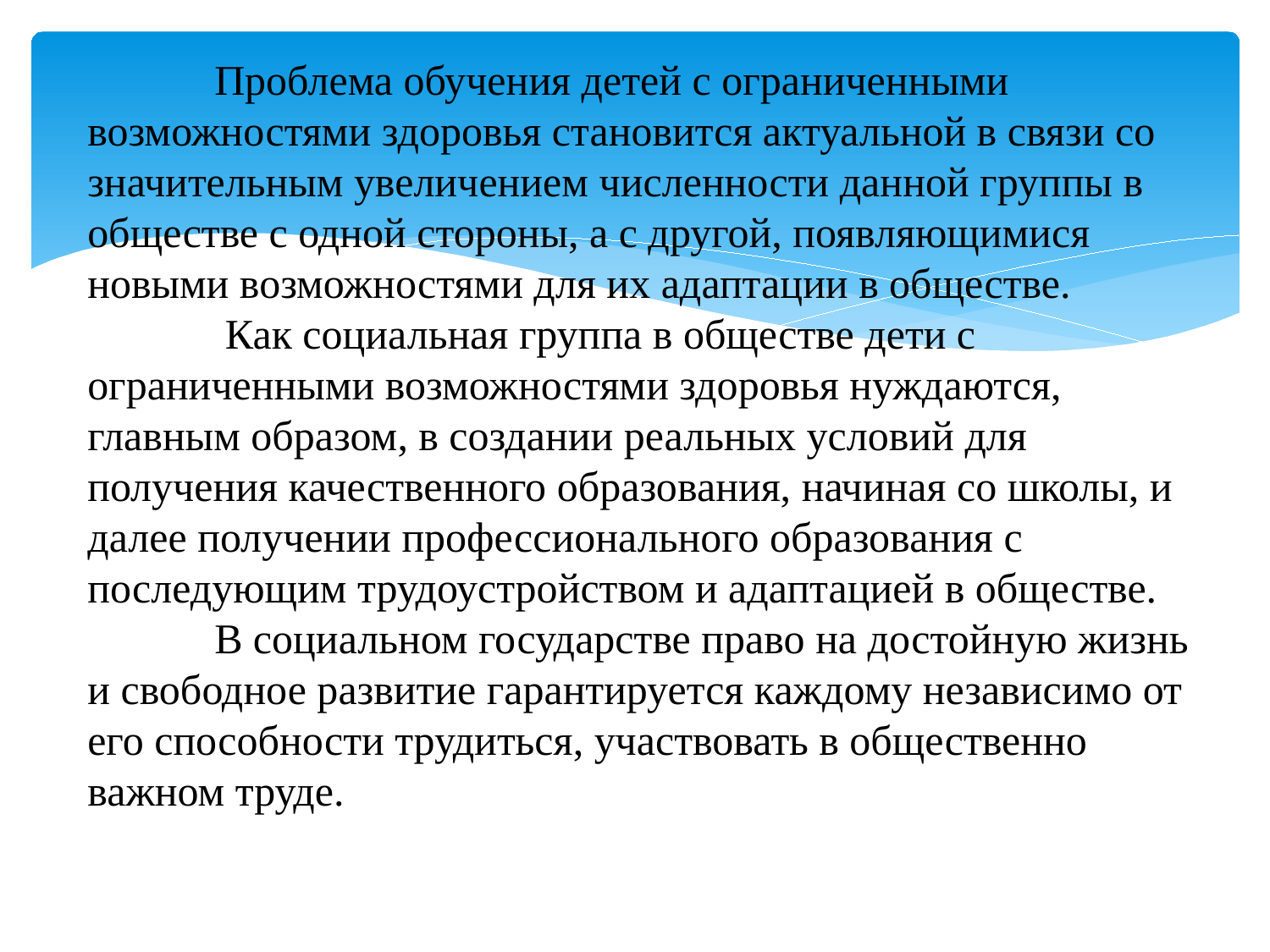

Проблема обучения детей с ограниченными возможностями здоровья становится актуальной в связи со значительным увеличением численности данной группы в обществе с одной стороны, а с другой, появляющимися новыми возможностями для их адаптации в обществе.
	 Как социальная группа в обществе дети с ограниченными возможностями здоровья нуждаются, главным образом, в создании реальных условий для получения качественного образования, начиная со школы, и далее получении профессионального образования с последующим трудоустройством и адаптацией в обществе.
	В социальном государстве право на достойную жизнь и свободное развитие гарантируется каждому независимо от его способности трудиться, участвовать в общественно важном труде.